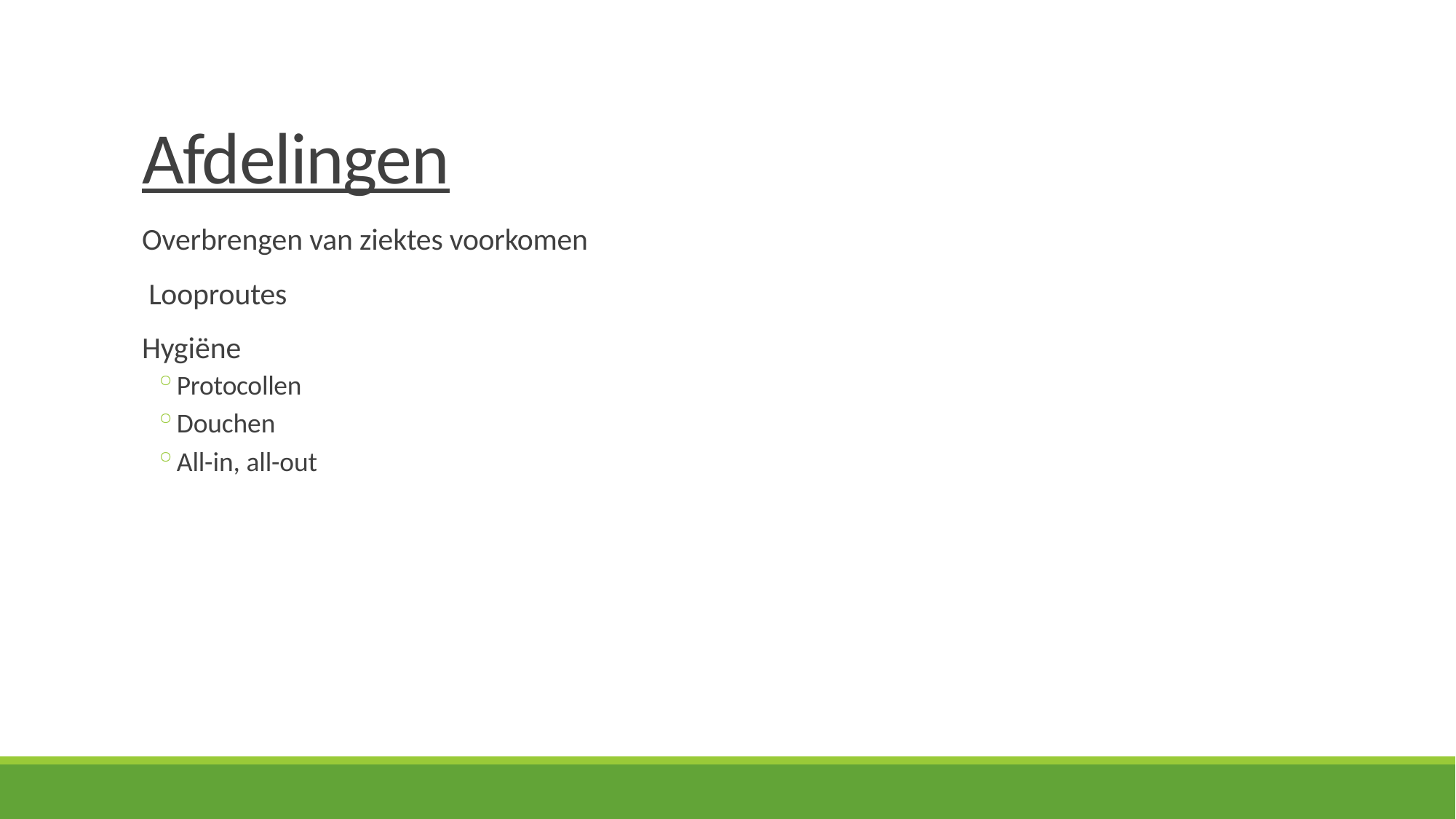

# Afdelingen
Overbrengen van ziektes voorkomen  Looproutes
Hygiëne
Protocollen
Douchen
All-in, all-out